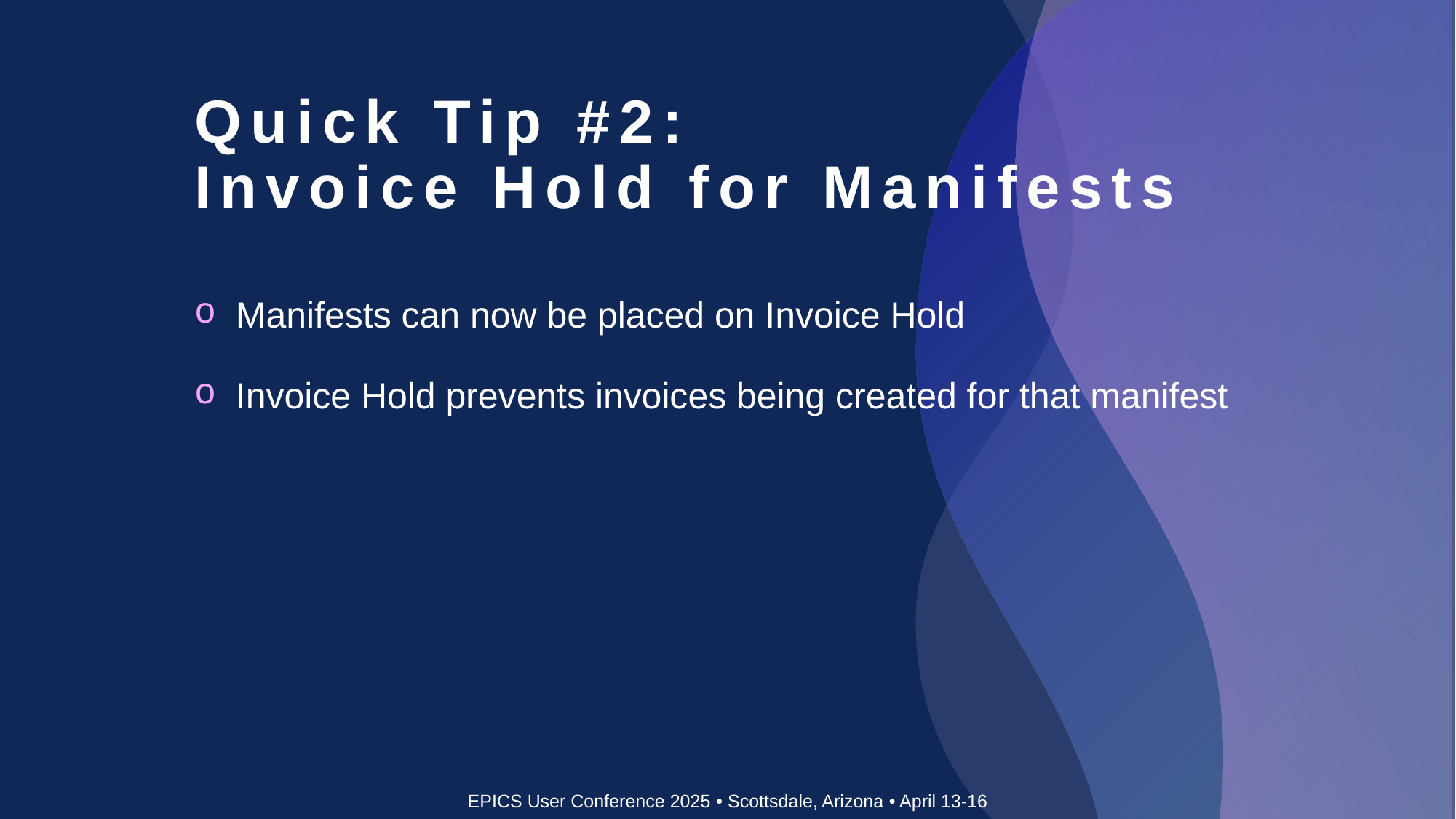

# Quick Tip #2: Invoice Hold for Manifests
Manifests can now be placed on Invoice Hold
Invoice Hold prevents invoices being created for that manifest